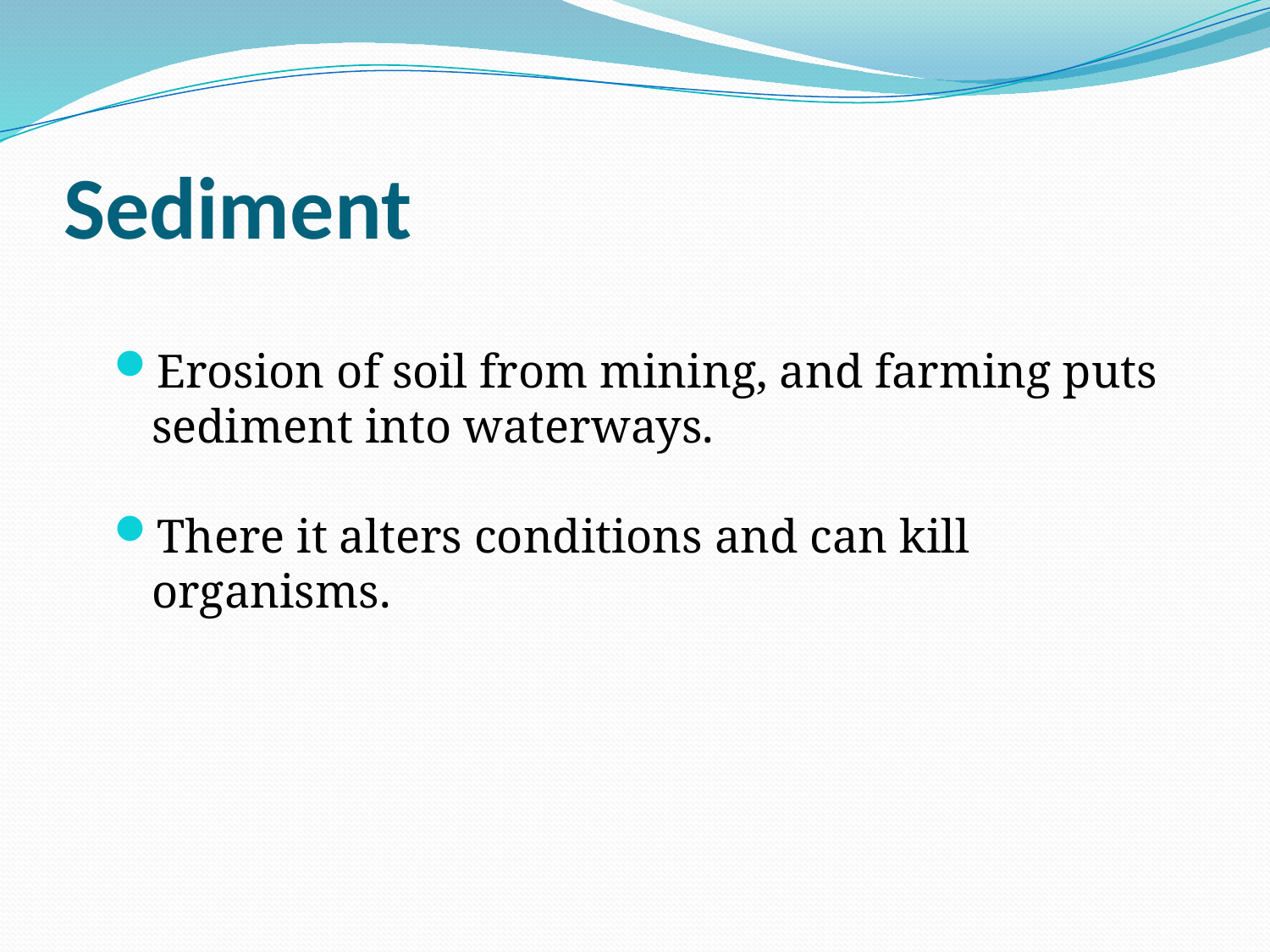

# Sediment
Erosion of soil from mining, and farming puts sediment into waterways.

There it alters conditions and can kill organisms.